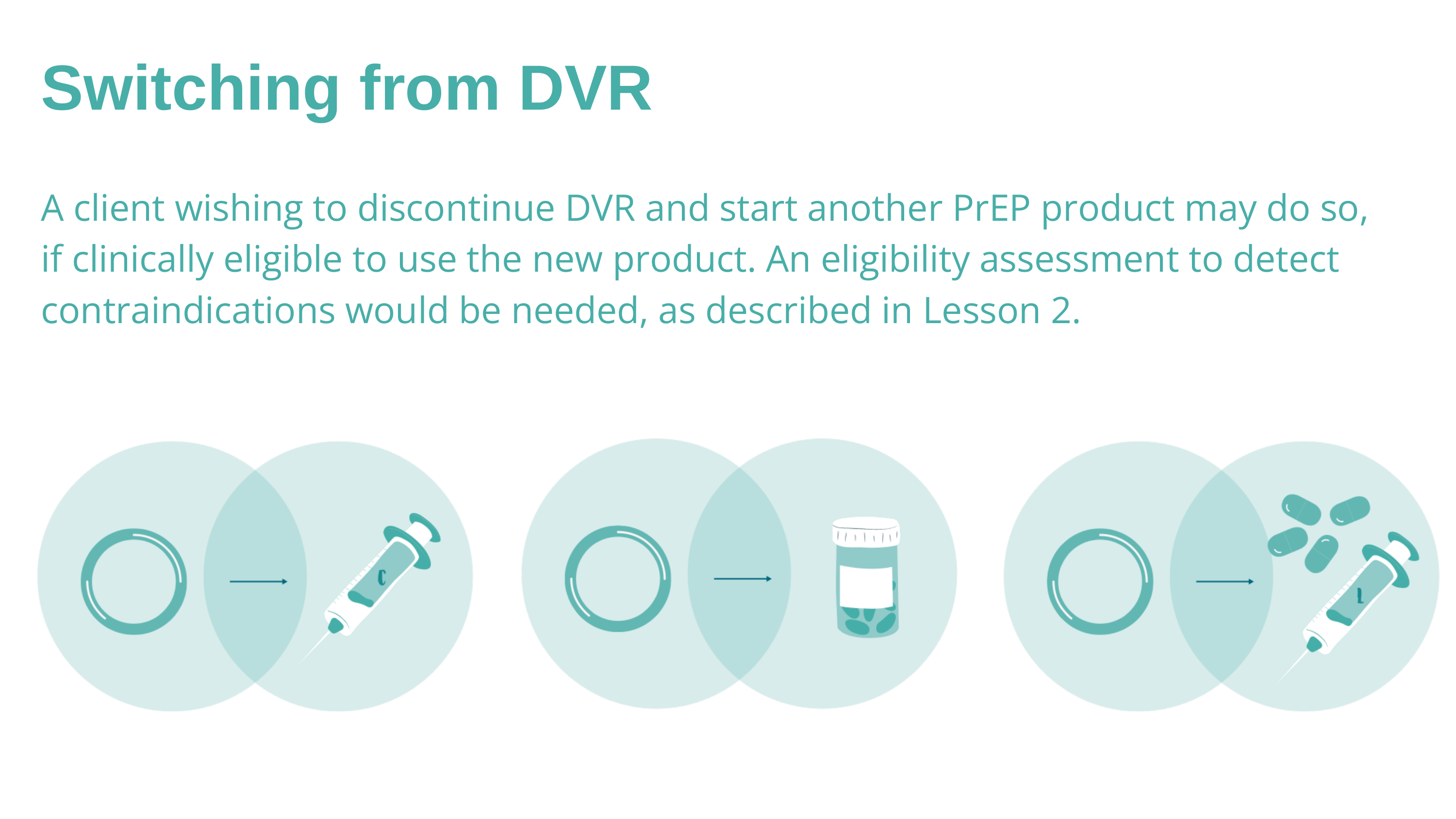

Switching from DVR
A client wishing to discontinue DVR and start another PrEP product may do so, if clinically eligible to use the new product. An eligibility assessment to detect contraindications would be needed, as described in Lesson 2.